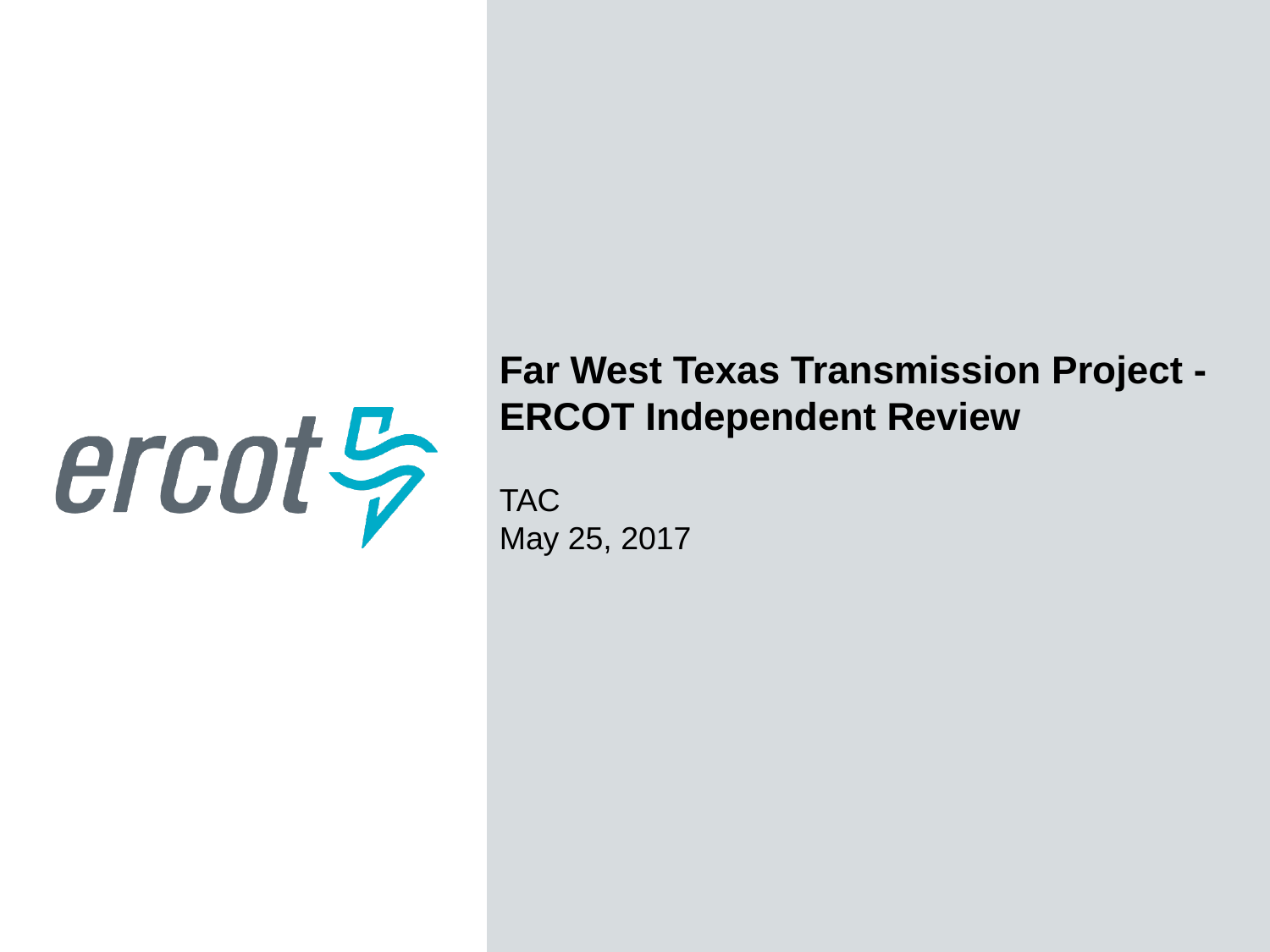

Far West Texas Transmission Project -
ERCOT Independent Review

TAC
May 25, 2017